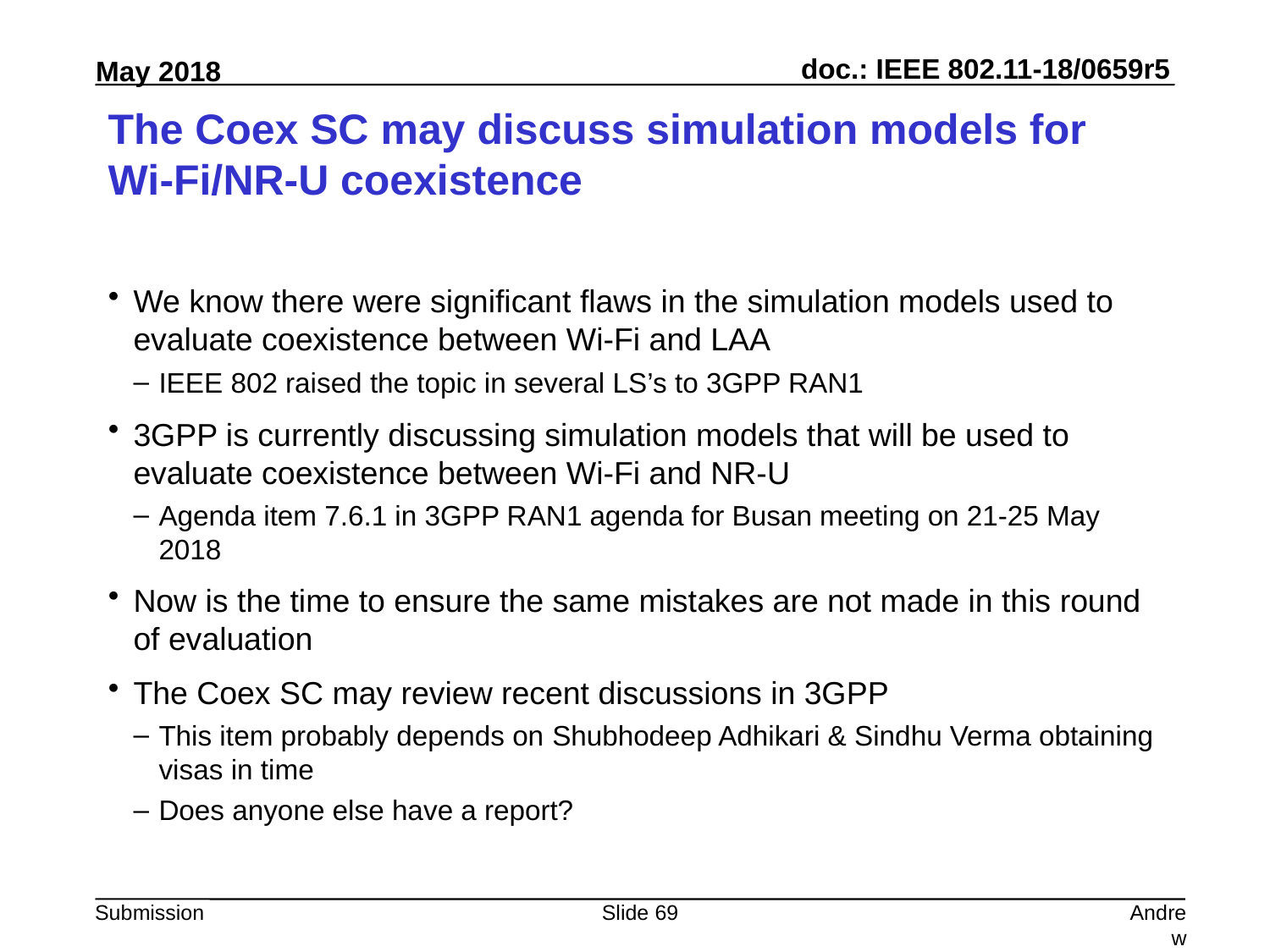

# The Coex SC may discuss simulation models for Wi-Fi/NR-U coexistence
We know there were significant flaws in the simulation models used to evaluate coexistence between Wi-Fi and LAA
IEEE 802 raised the topic in several LS’s to 3GPP RAN1
3GPP is currently discussing simulation models that will be used to evaluate coexistence between Wi-Fi and NR-U
Agenda item 7.6.1 in 3GPP RAN1 agenda for Busan meeting on 21-25 May 2018
Now is the time to ensure the same mistakes are not made in this round of evaluation
The Coex SC may review recent discussions in 3GPP
This item probably depends on Shubhodeep Adhikari & Sindhu Verma obtaining visas in time
Does anyone else have a report?

Slide 69
Andrew Myles, Cisco